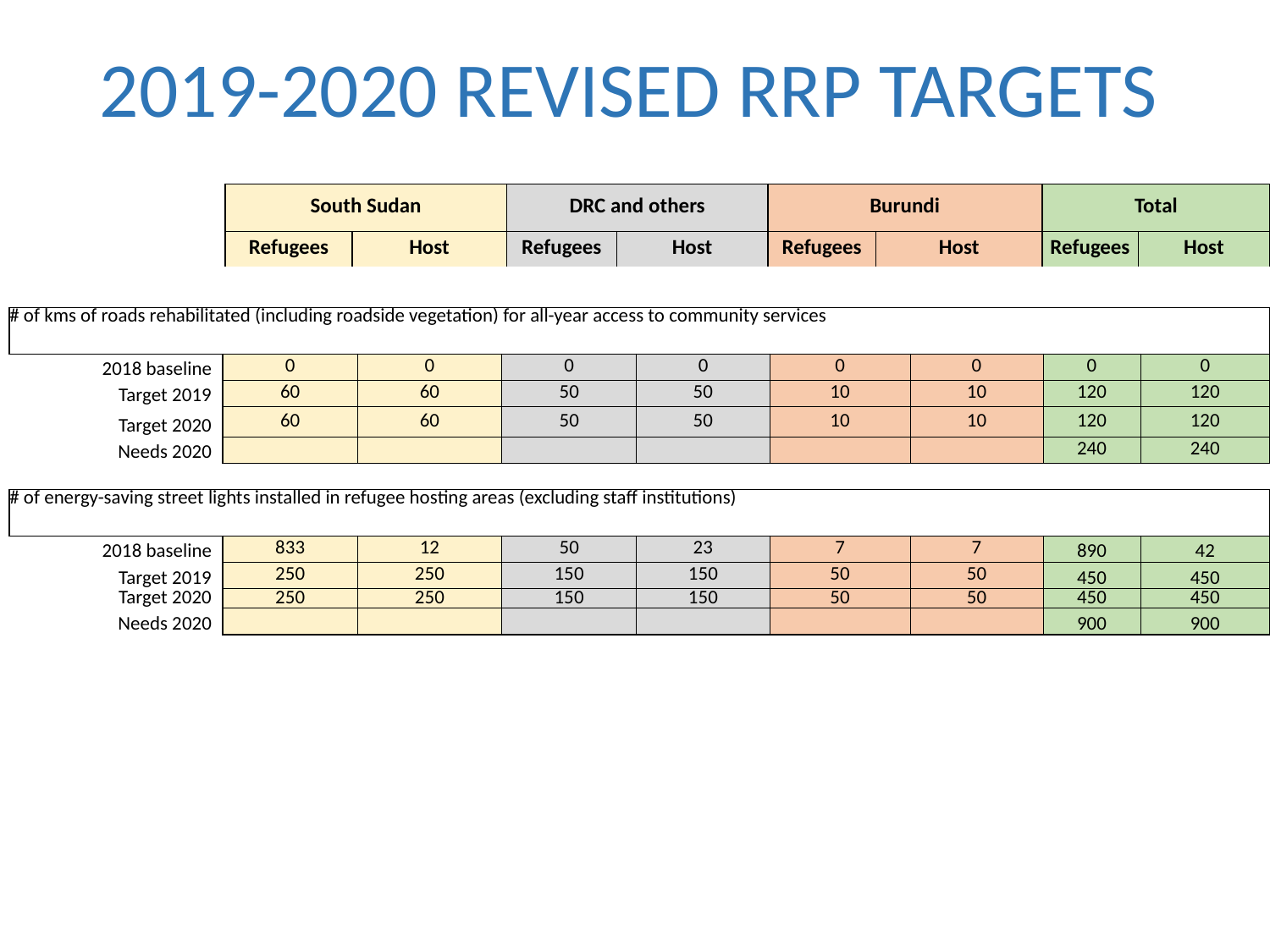

2019-2020 REVISED RRP TARGETS
| South Sudan |  | DRC and others |  | Burundi |  | Total |  |
| --- | --- | --- | --- | --- | --- | --- | --- |
| Refugees | Host | Refugees | Host | Refugees | Host | Refugees | Host |
| # of kms of roads rehabilitated (including roadside vegetation) for all-year access to community services |  |  |  |  |  |  |  |  |  |  |  |
| --- | --- | --- | --- | --- | --- | --- | --- | --- | --- | --- | --- |
| 2018 baseline |  |  |  | 0 | 0 | 0 | 0 | 0 | 0 | 0 | 0 |
| Target 2019 |  |  |  | 60 | 60 | 50 | 50 | 10 | 10 | 120 | 120 |
| Target 2020 |  |  |  | 60 | 60 | 50 | 50 | 10 | 10 | 120 | 120 |
| Needs 2020 |  |  |  |  |  |  |  |  |  | 240 | 240 |
|  |  |  |  |  |  |  |  |  |  |  |  |
| # of energy-saving street lights installed in refugee hosting areas (excluding staff institutions) |  |  |  |  |  |  |  |  |  |  |  |
| 2018 baseline |  |  |  | 833 | 12 | 50 | 23 | 7 | 7 | 890 | 42 |
| Target 2019 |  |  |  | 250 | 250 | 150 | 150 | 50 | 50 | 450 | 450 |
| Target 2020 |  |  |  | 250 | 250 | 150 | 150 | 50 | 50 | 450 | 450 |
| Needs 2020 |  |  |  |  |  |  |  |  |  | 900 | 900 |